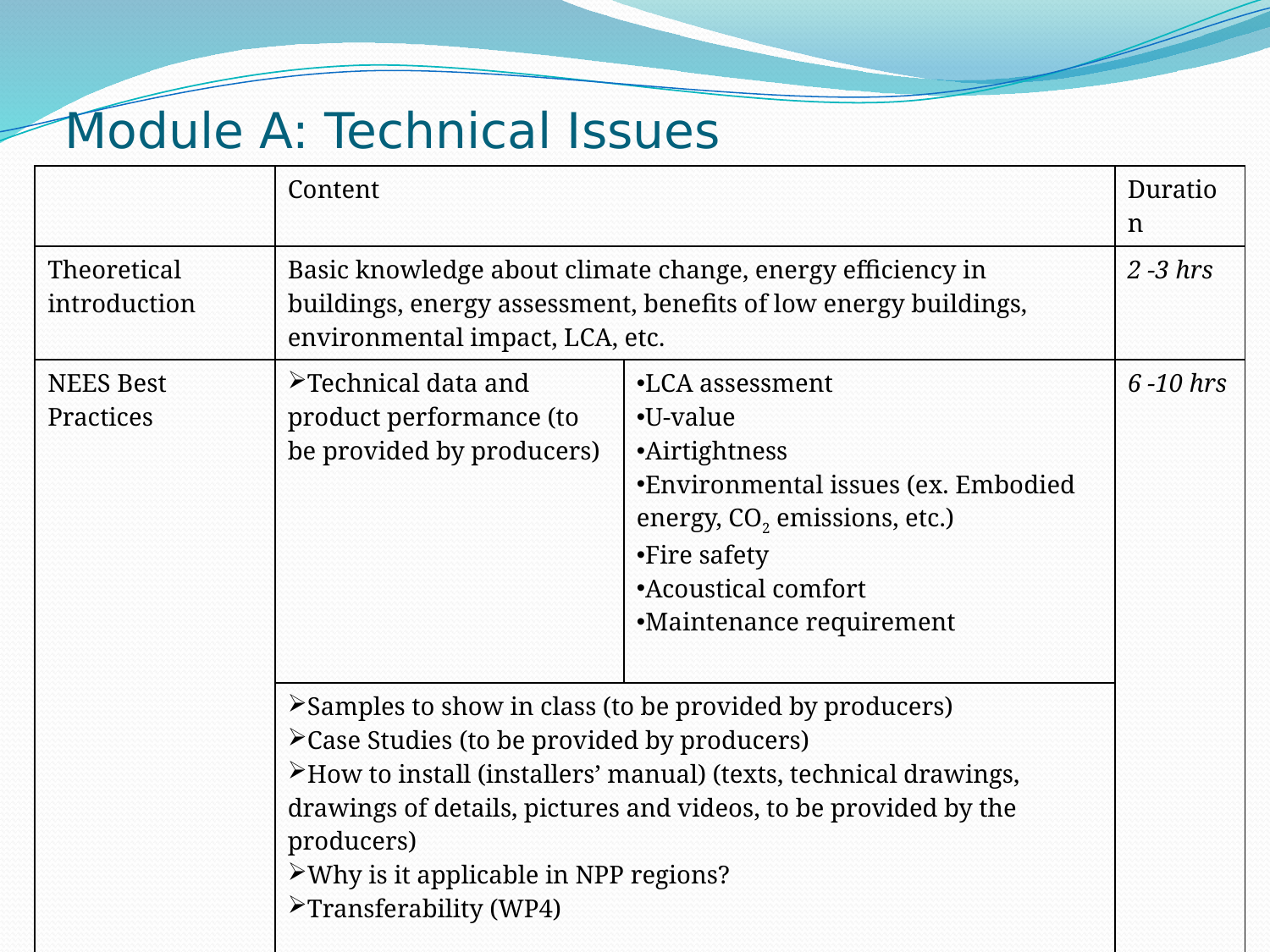

# Module A: Technical Issues
|  | Content |  | Duration |
| --- | --- | --- | --- |
| Theoretical introduction | Basic knowledge about climate change, energy efficiency in buildings, energy assessment, benefits of low energy buildings, environmental impact, LCA, etc. |  | 2 -3 hrs |
| NEES Best Practices | Technical data and product performance (to be provided by producers) | LCA assessment U-value Airtightness Environmental issues (ex. Embodied energy, CO2 emissions, etc.) Fire safety Acoustical comfort Maintenance requirement | 6 -10 hrs |
|  | Samples to show in class (to be provided by producers) Case Studies (to be provided by producers) How to install (installers’ manual) (texts, technical drawings, drawings of details, pictures and videos, to be provided by the producers)  Why is it applicable in NPP regions? Transferability (WP4) |  |  |
| Demonstration Project | Videos showing the construction process, details, technical drawings, drawing of details, pictures, energy efficiency evaluation before and after retrofitting |  | 3 -5 hrs |